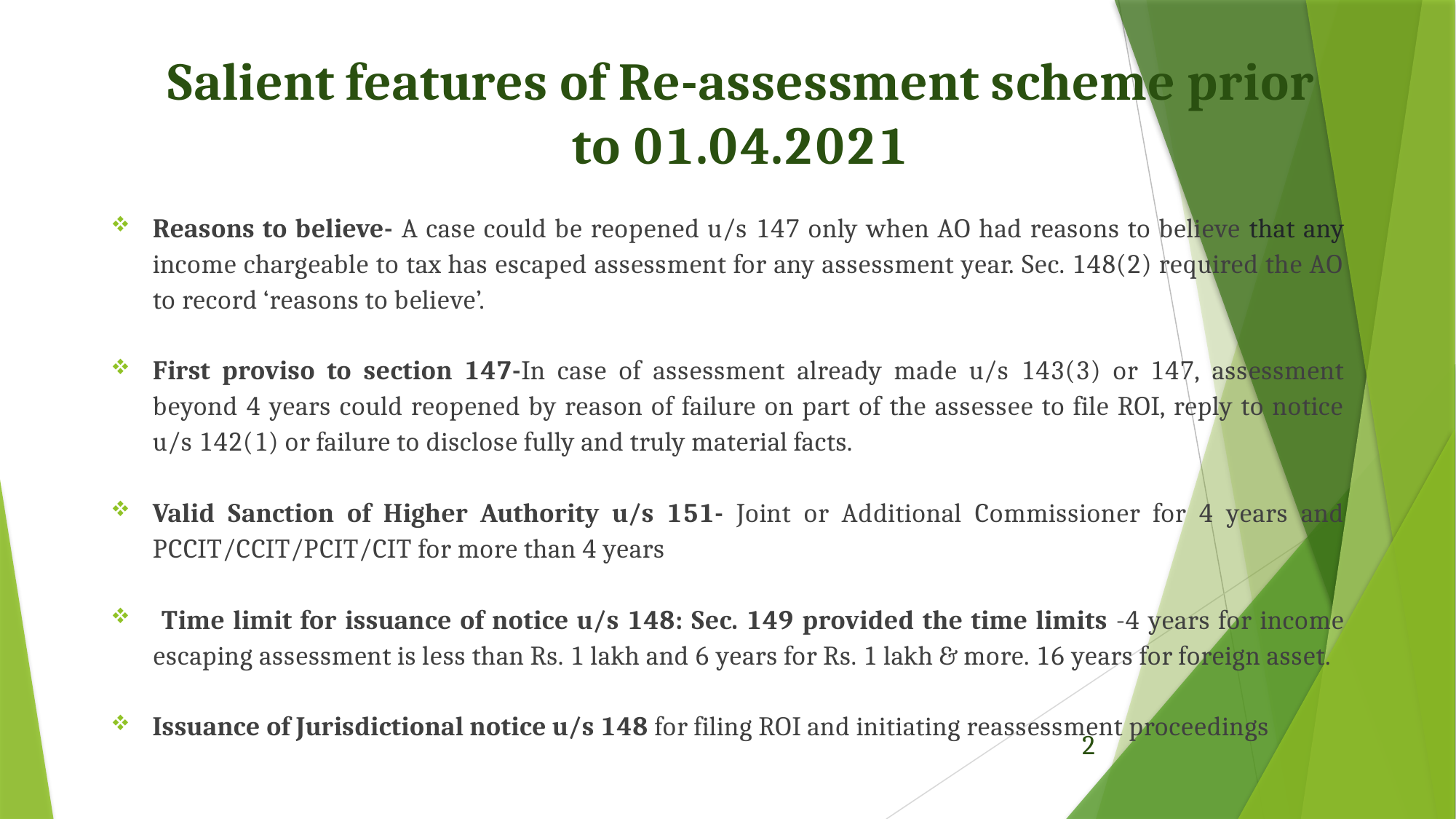

# Salient features of Re-assessment scheme prior to 01.04.2021
Reasons to believe- A case could be reopened u/s 147 only when AO had reasons to believe that any income chargeable to tax has escaped assessment for any assessment year. Sec. 148(2) required the AO to record ‘reasons to believe’.

First proviso to section 147-In case of assessment already made u/s 143(3) or 147, assessment beyond 4 years could reopened by reason of failure on part of the assessee to file ROI, reply to notice u/s 142(1) or failure to disclose fully and truly material facts.

Valid Sanction of Higher Authority u/s 151- Joint or Additional Commissioner for 4 years and PCCIT/CCIT/PCIT/CIT for more than 4 years

 Time limit for issuance of notice u/s 148: Sec. 149 provided the time limits -4 years for income escaping assessment is less than Rs. 1 lakh and 6 years for Rs. 1 lakh & more. 16 years for foreign asset.

Issuance of Jurisdictional notice u/s 148 for filing ROI and initiating reassessment proceedings

2